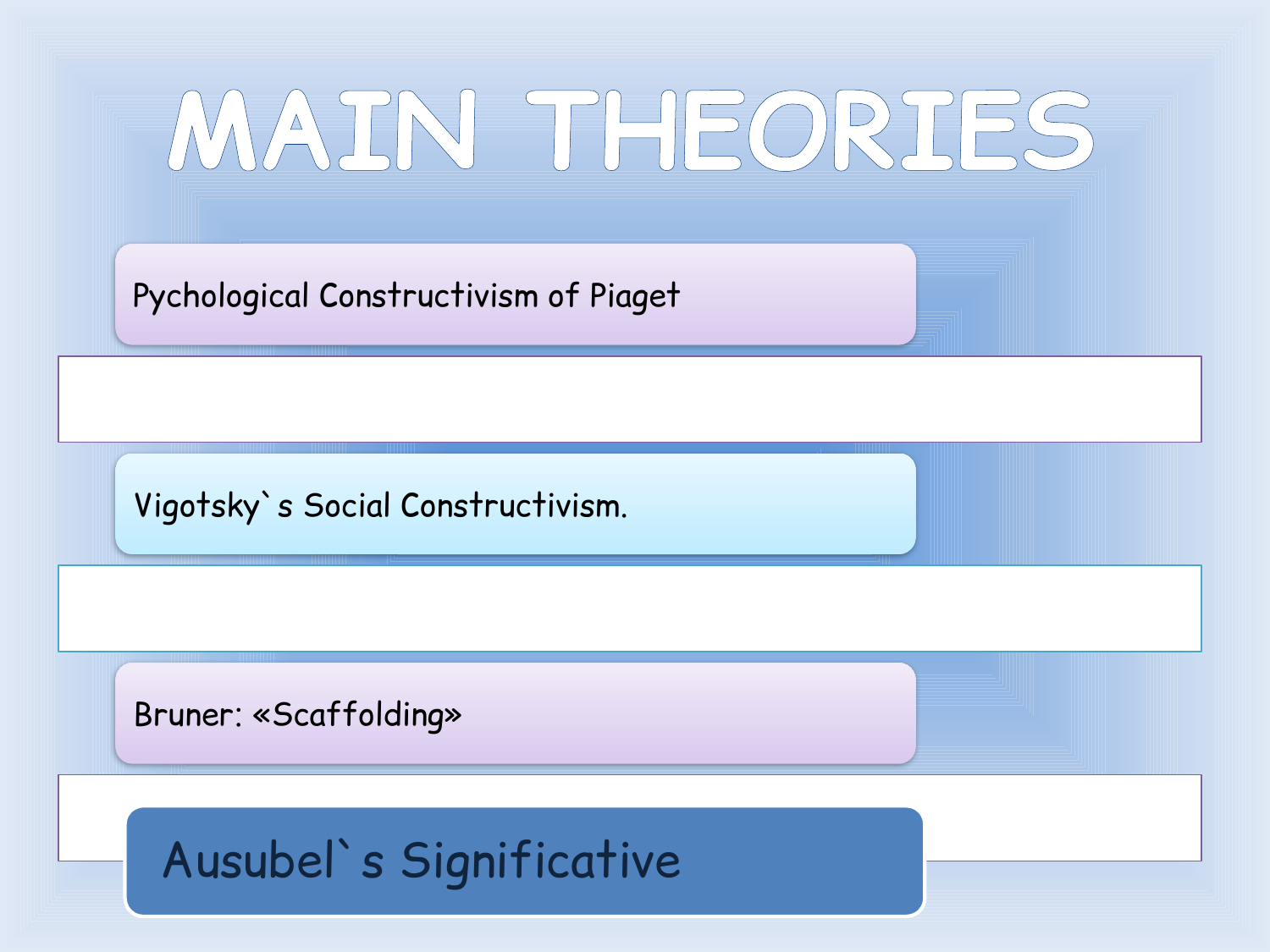

MAIN THEORIES
Pychological Constructivism of Piaget
Vigotsky`s Social Constructivism.
Bruner: «Scaffolding»

Ausubel`s Significative